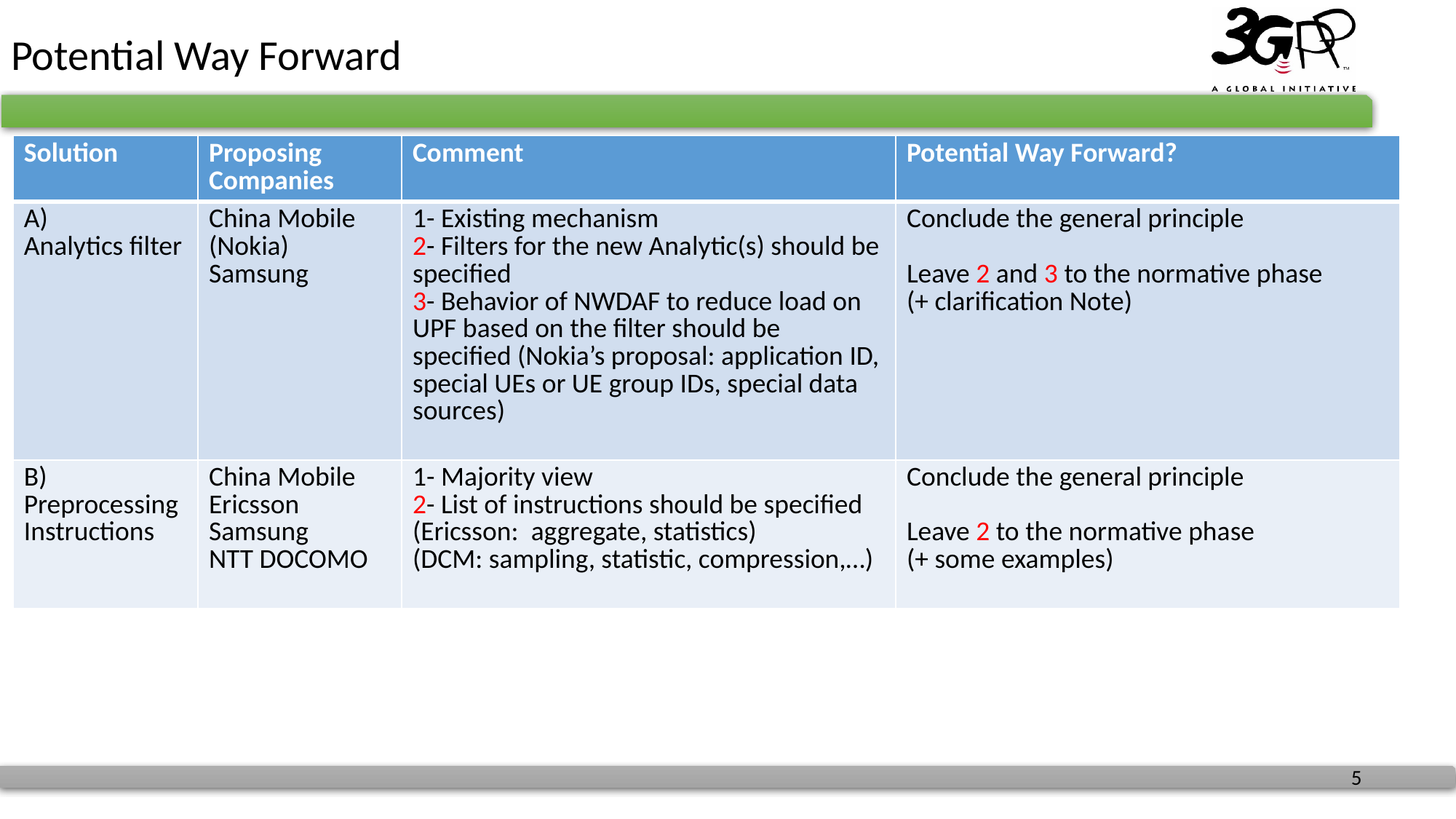

# Potential Way Forward
| Solution | Proposing Companies | Comment | Potential Way Forward? |
| --- | --- | --- | --- |
| A) Analytics filter | China Mobile (Nokia) Samsung | 1- Existing mechanism 2- Filters for the new Analytic(s) should be specified 3- Behavior of NWDAF to reduce load on UPF based on the filter should be specified (Nokia’s proposal: application ID, special UEs or UE group IDs, special data sources) | Conclude the general principle Leave 2 and 3 to the normative phase (+ clarification Note) |
| B) Preprocessing Instructions | China Mobile Ericsson Samsung NTT DOCOMO | 1- Majority view 2- List of instructions should be specified (Ericsson: aggregate, statistics) (DCM: sampling, statistic, compression,…) | Conclude the general principle Leave 2 to the normative phase (+ some examples) |